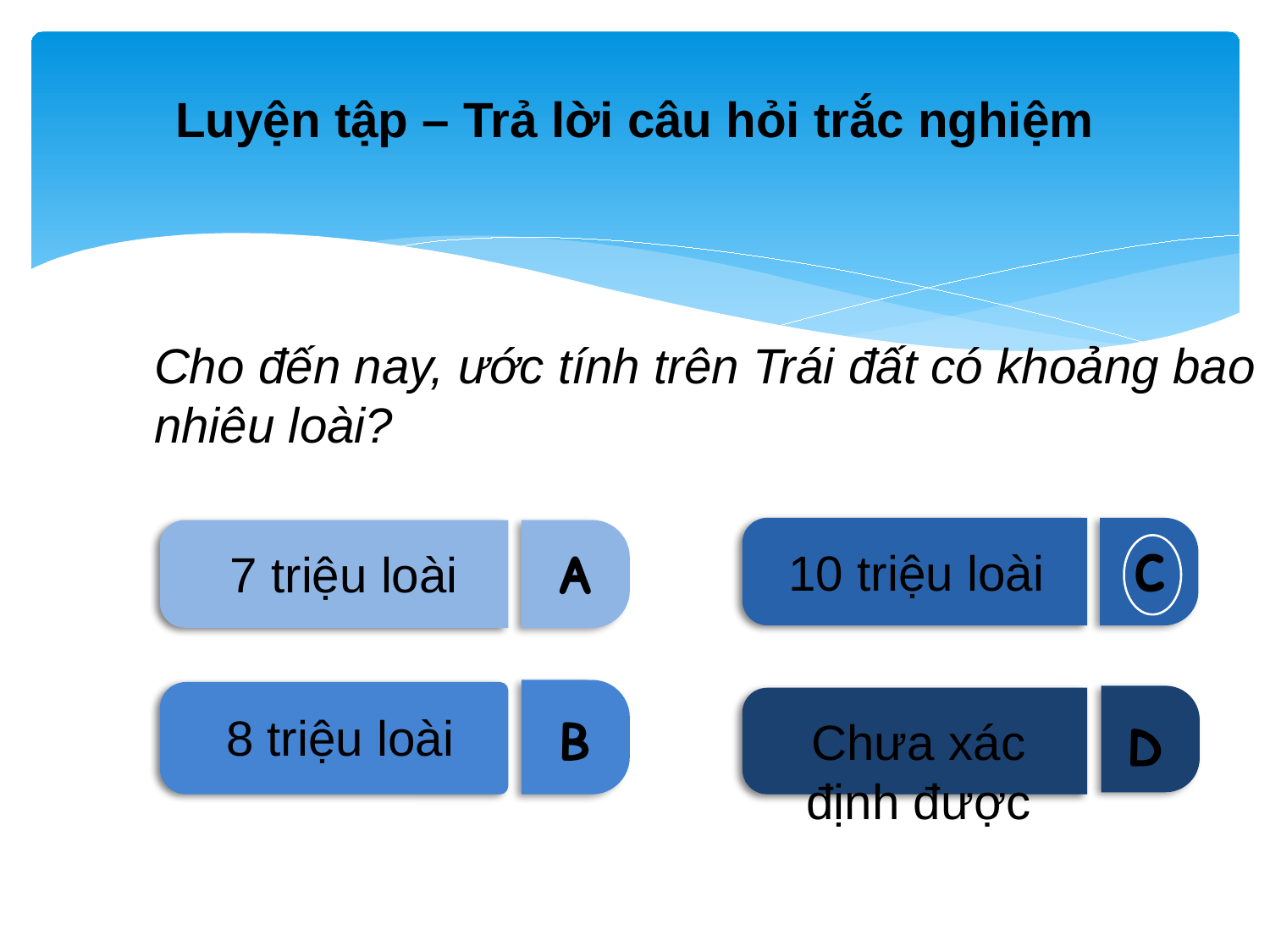

Luyện tập – Trả lời câu hỏi trắc nghiệm
Cho đến nay, ước tính trên Trái đất có khoảng bao nhiêu loài?

10 triệu loài

C
7 triệu loài
A

8 triệu loài
B
Chưa xác định được
D